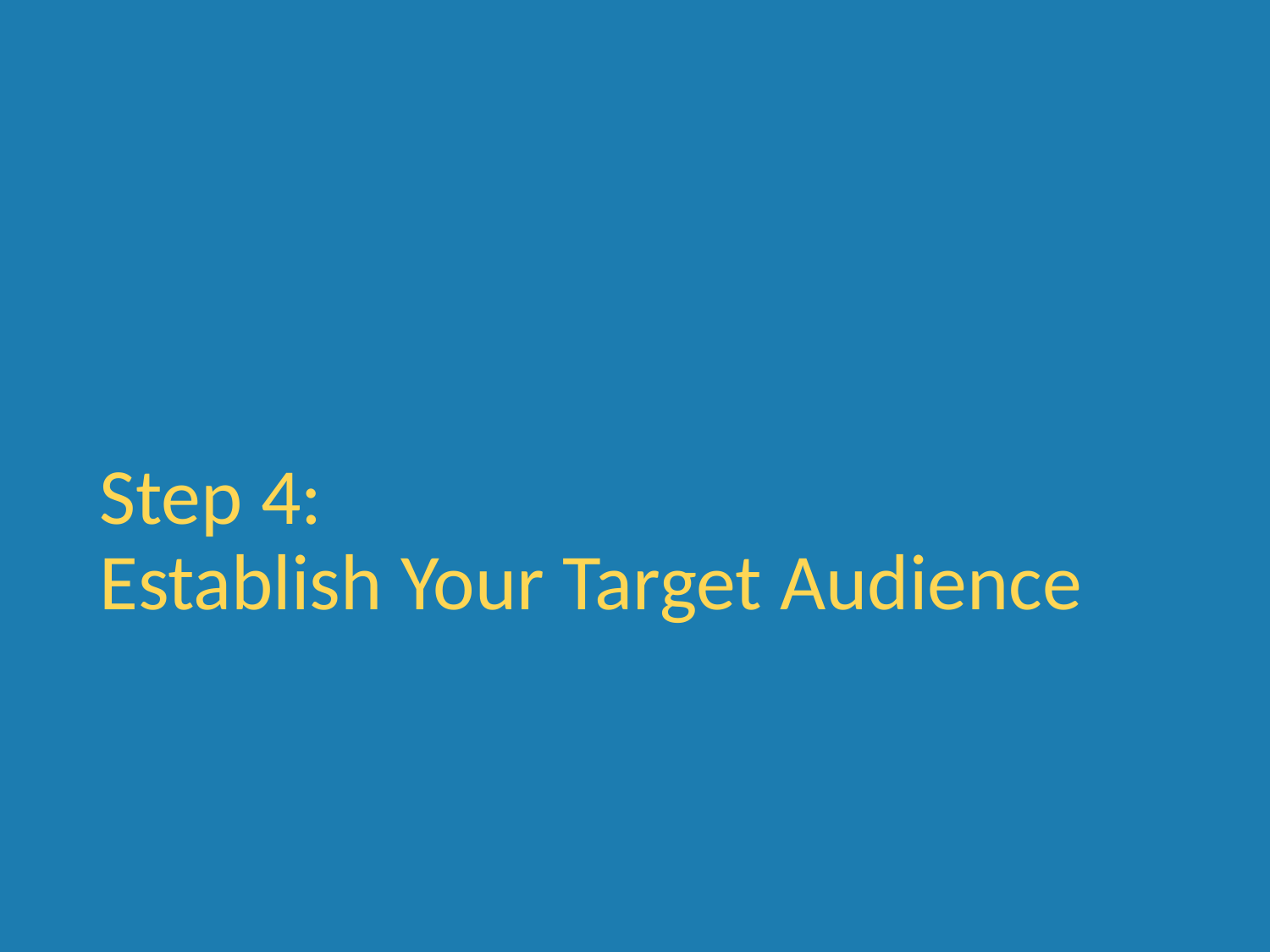

# Step 4: Establish Your Target Audience